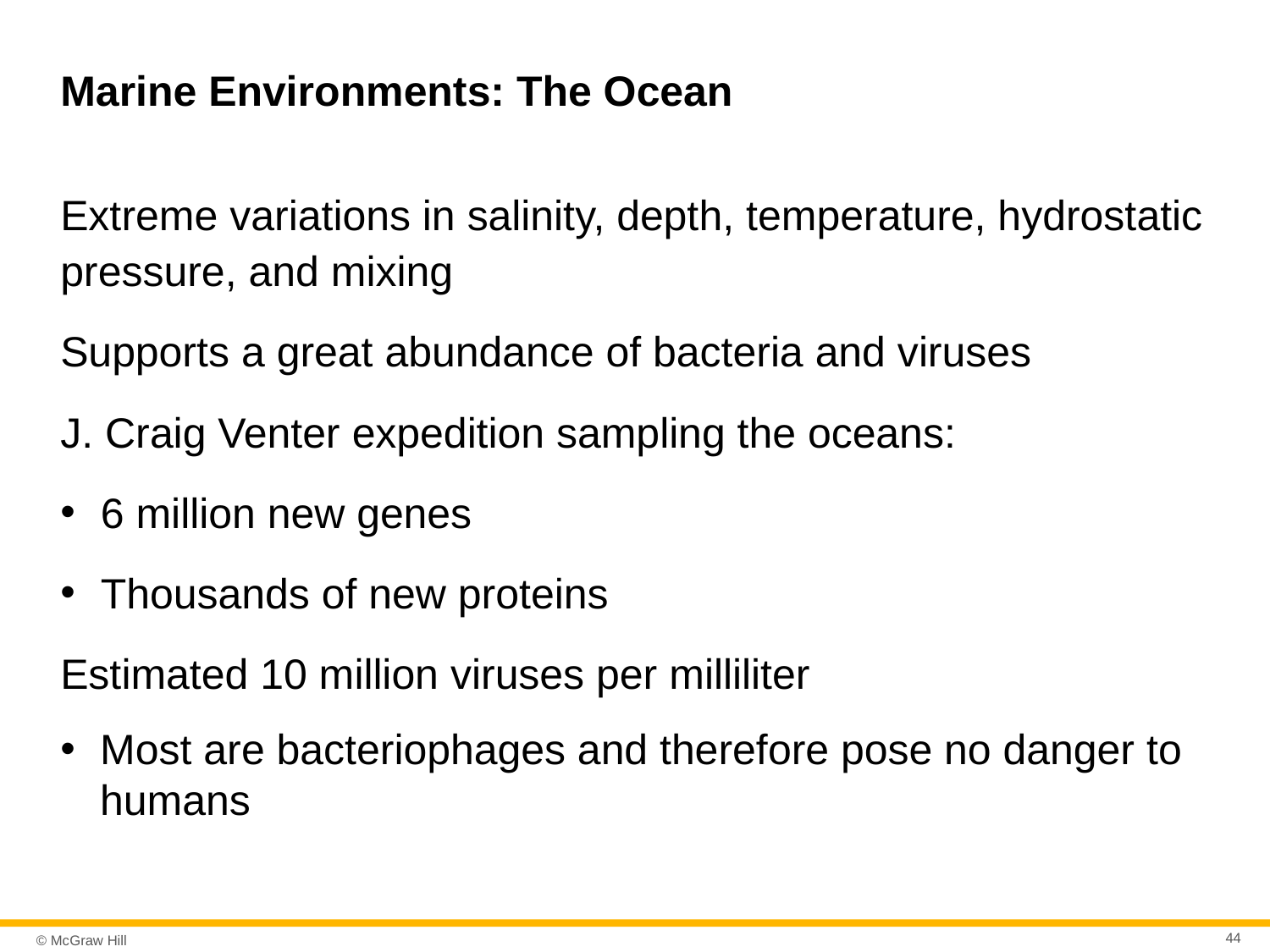

# Marine Environments: The Ocean
Extreme variations in salinity, depth, temperature, hydrostatic pressure, and mixing
Supports a great abundance of bacteria and viruses
J. Craig Venter expedition sampling the oceans:
6 million new genes
Thousands of new proteins
Estimated 10 million viruses per milliliter
Most are bacteriophages and therefore pose no danger to humans